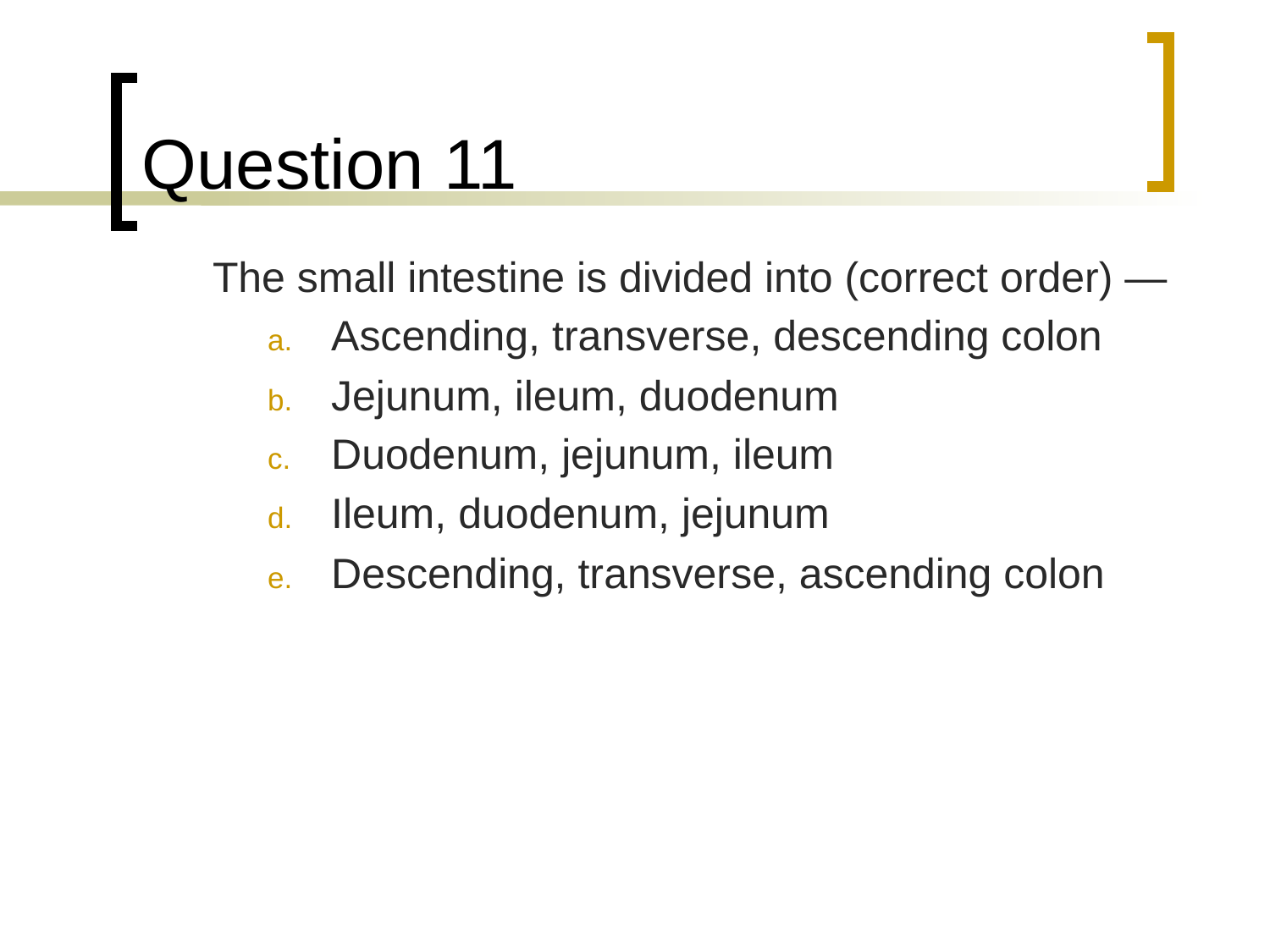

# Question 11
	The small intestine is divided into (correct order) —
Ascending, transverse, descending colon
Jejunum, ileum, duodenum
Duodenum, jejunum, ileum
Ileum, duodenum, jejunum
Descending, transverse, ascending colon